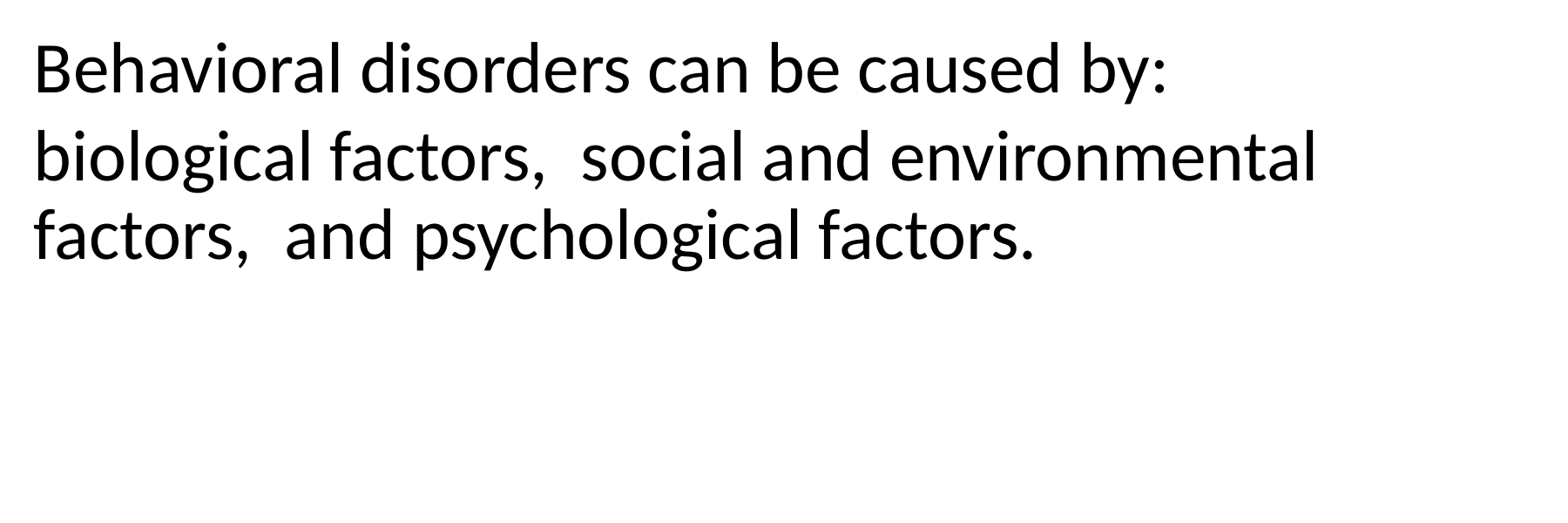

Behavioral disorders can be caused by:
biological factors,  social and environmental factors,  and psychological factors.